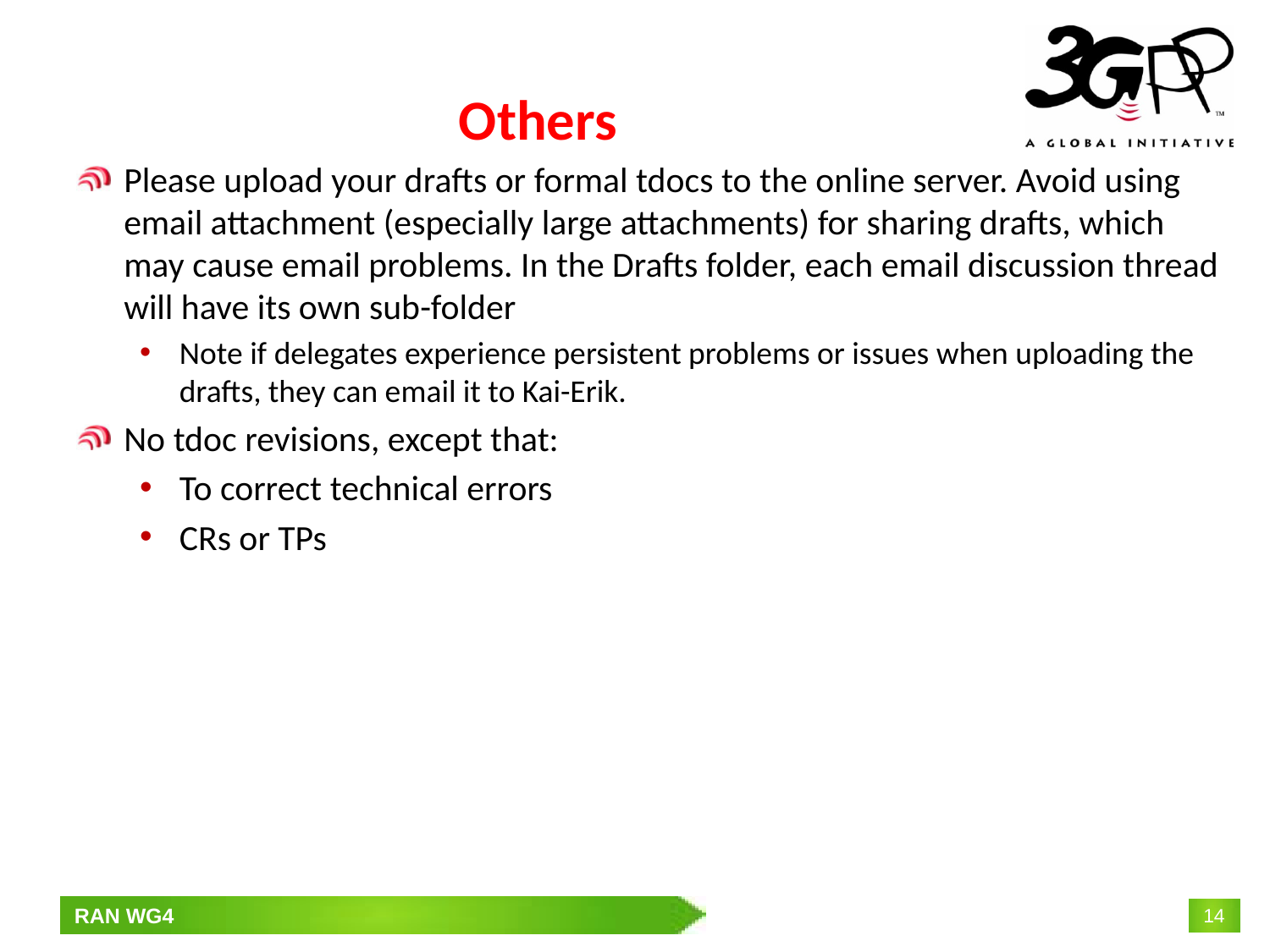

# Others
Please upload your drafts or formal tdocs to the online server. Avoid using email attachment (especially large attachments) for sharing drafts, which may cause email problems. In the Drafts folder, each email discussion thread will have its own sub-folder
Note if delegates experience persistent problems or issues when uploading the drafts, they can email it to Kai-Erik.
No tdoc revisions, except that:
To correct technical errors
CRs or TPs